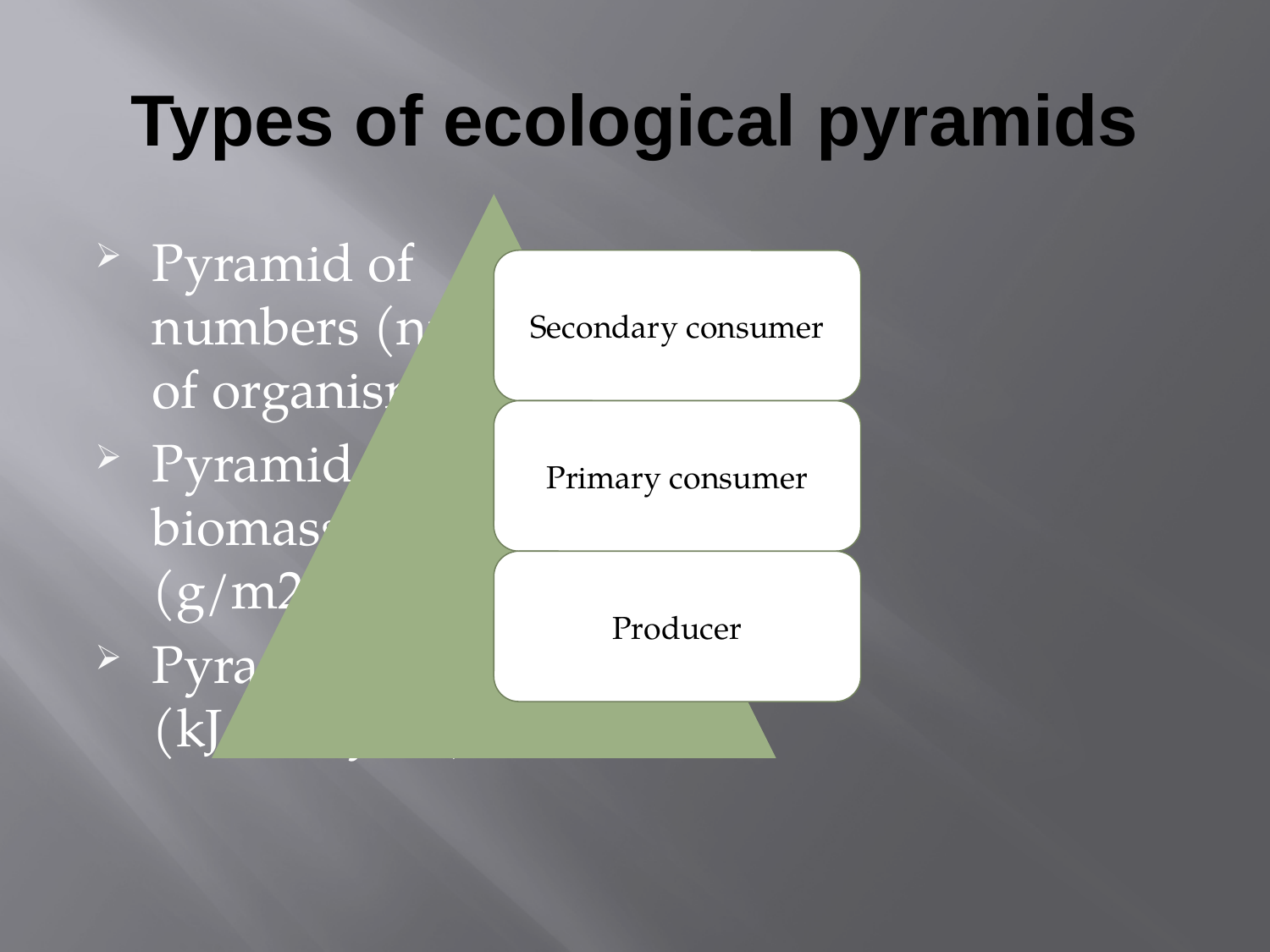

# Types of ecological pyramids
Secondary consumer
Primary consumer
Producer
Pyramid of numbers (number of organisms)
Pyramid of biomass (g/m2/year)
Pyramid of energy (kJ/m2/year)